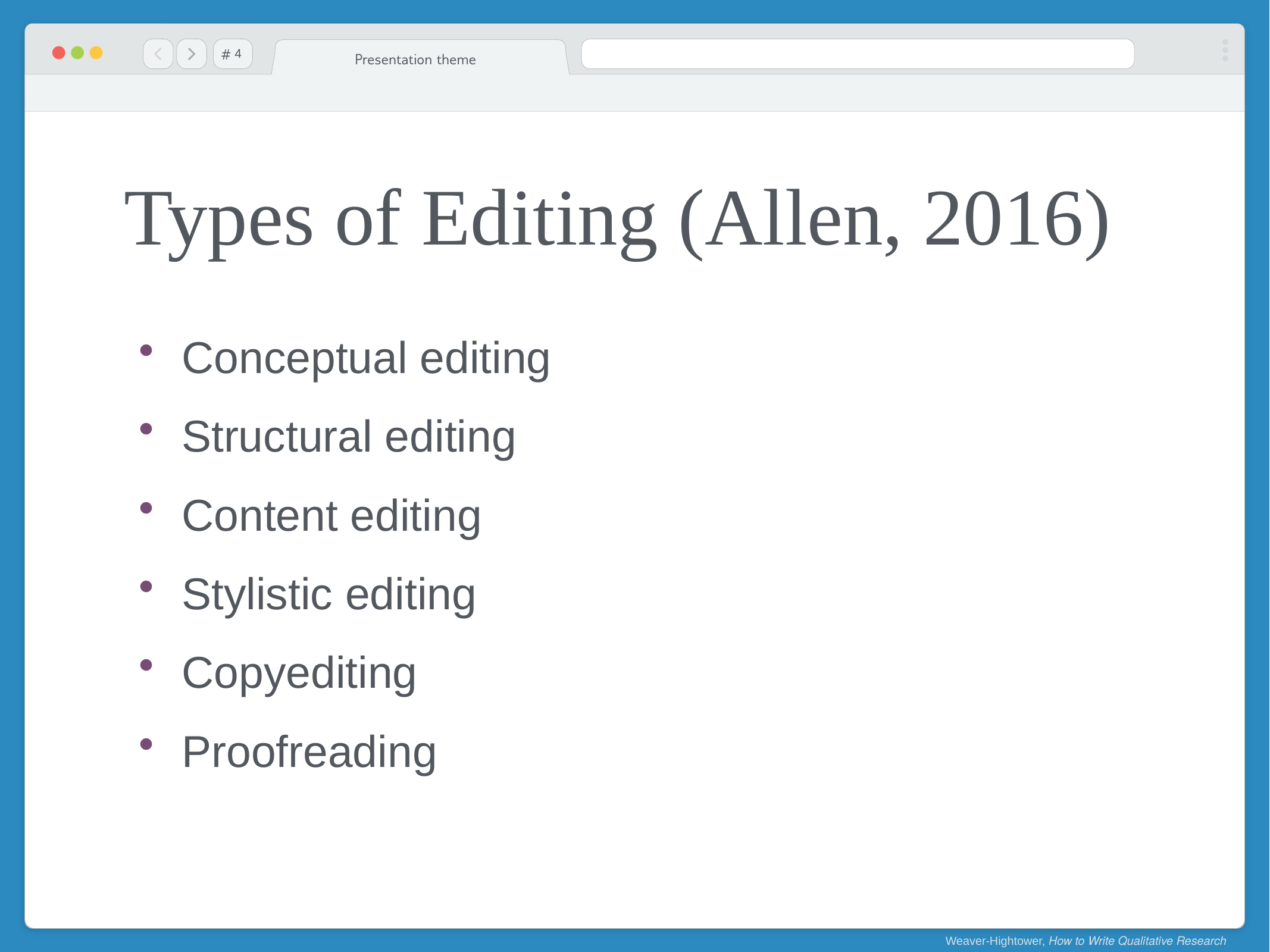

#
Presentation theme
4
# Types of Editing (Allen, 2016)
Conceptual editing
Structural editing
Content editing
Stylistic editing
Copyediting
Proofreading